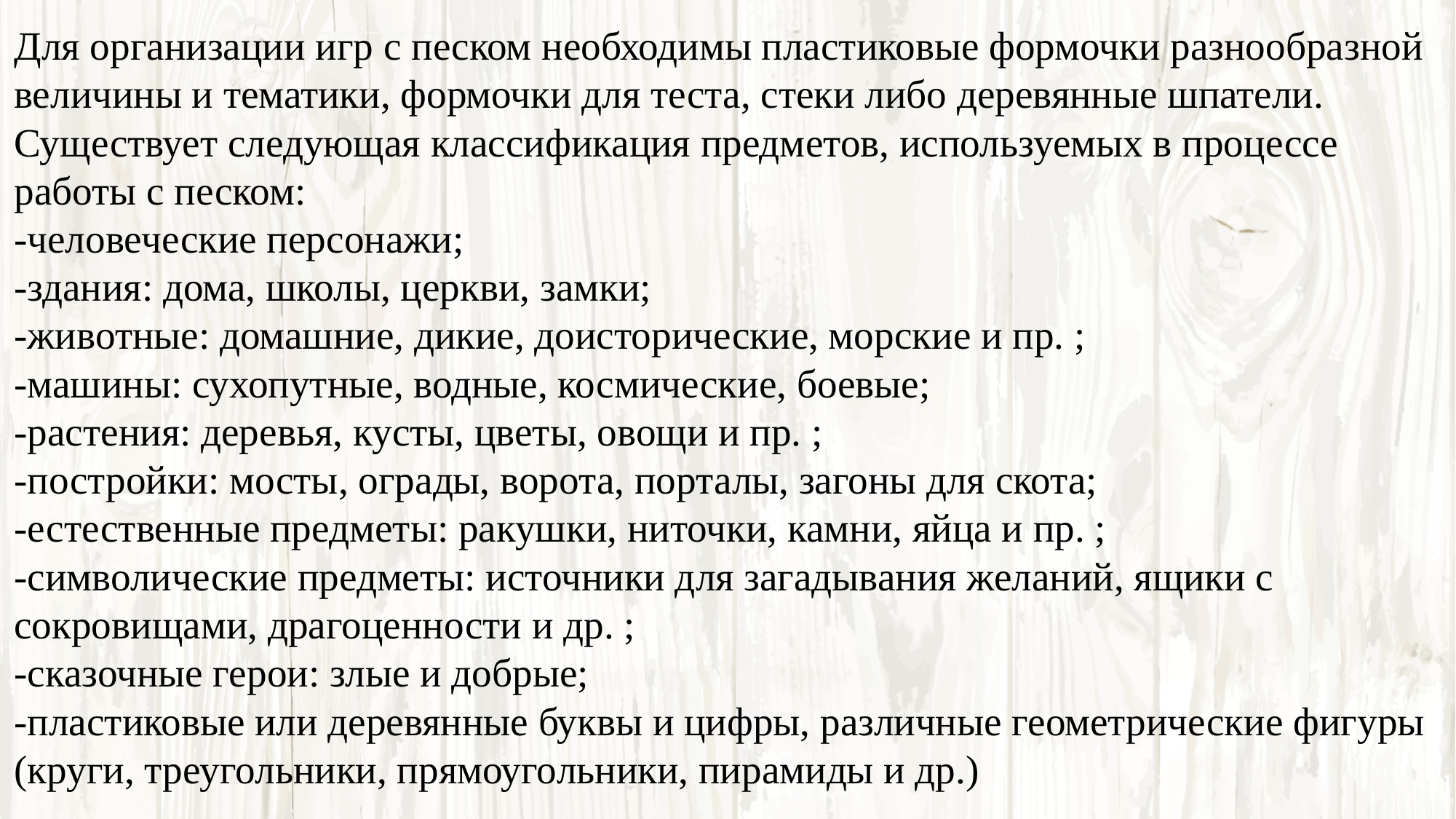

Для организации игр с песком необходимы пластиковые формочки разнообразной величины и тематики, формочки для теста, стеки либо деревянные шпатели. Существует следующая классификация предметов, используемых в процессе работы с песком:-человеческие персонажи;-здания: дома, школы, церкви, замки;-животные: домашние, дикие, доисторические, морские и пр. ;-машины: сухопутные, водные, космические, боевые;-растения: деревья, кусты, цветы, овощи и пр. ;-постройки: мосты, ограды, ворота, порталы, загоны для скота;-естественные предметы: ракушки, ниточки, камни, яйца и пр. ;-символические предметы: источники для загадывания желаний, ящики с сокровищами, драгоценности и др. ;-сказочные герои: злые и добрые;-пластиковые или деревянные буквы и цифры, различные геометрические фигуры (круги, треугольники, прямоугольники, пирамиды и др.)